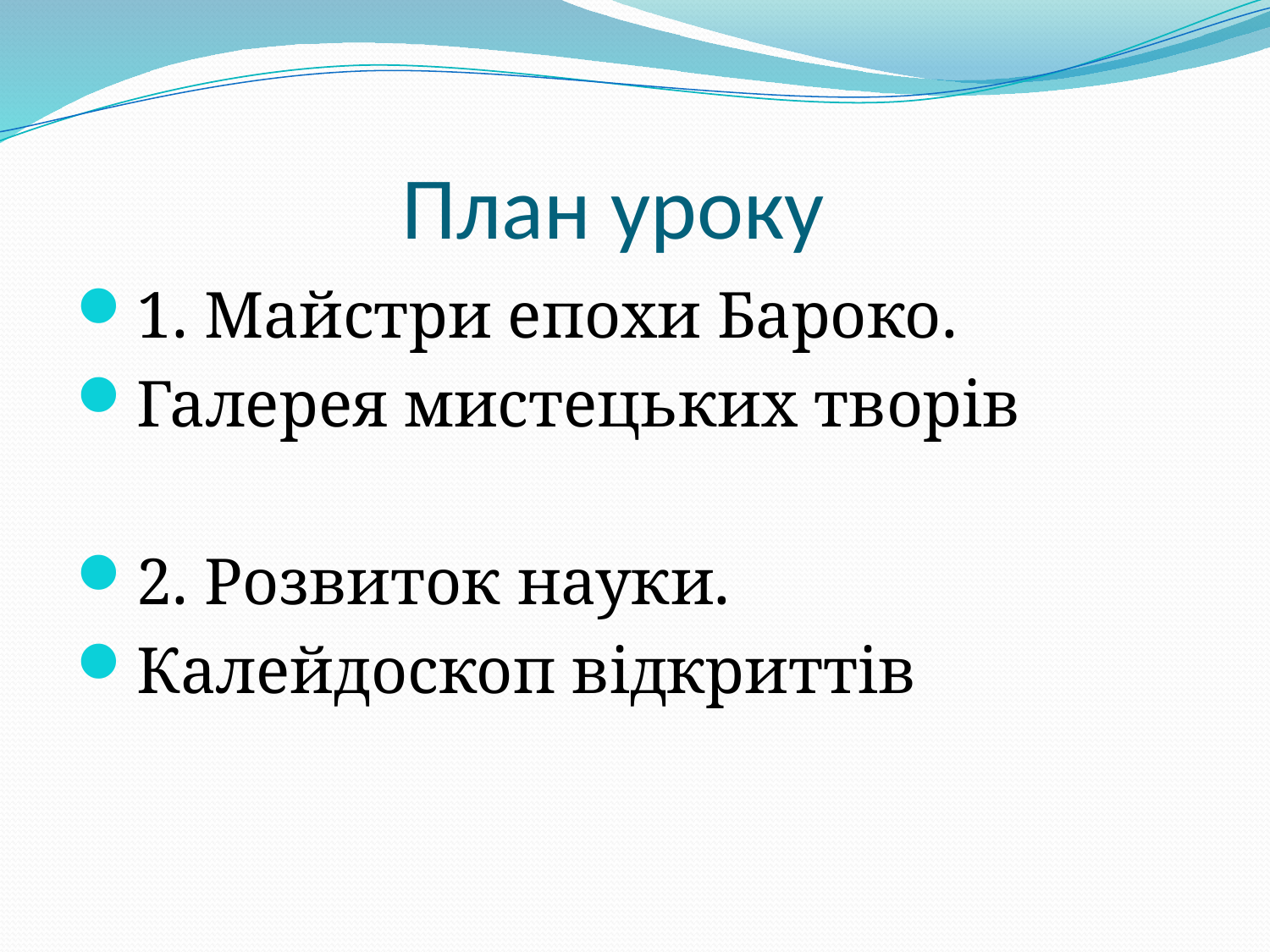

# План уроку
1. Майстри епохи Бароко.
Галерея мистецьких творів

2. Розвиток науки.
Калейдоскоп відкриттів